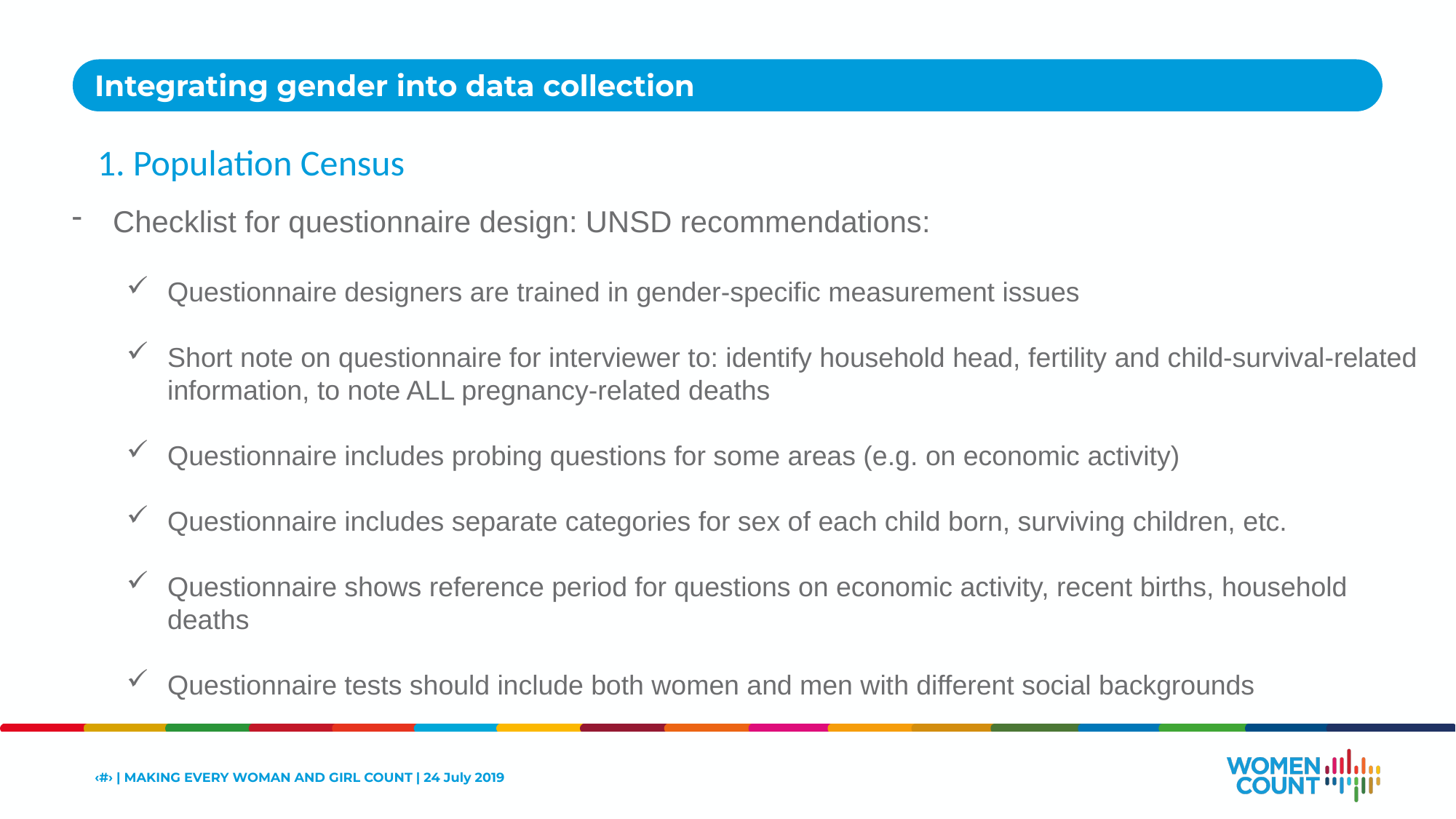

Integrating gender into data collection
1. Population Census
Checklist for questionnaire design: UNSD recommendations:

Questionnaire designers are trained in gender-specific measurement issues

Short note on questionnaire for interviewer to: identify household head, fertility and child-survival-related information, to note ALL pregnancy-related deaths

Questionnaire includes probing questions for some areas (e.g. on economic activity)

Questionnaire includes separate categories for sex of each child born, surviving children, etc.

Questionnaire shows reference period for questions on economic activity, recent births, household deaths

Questionnaire tests should include both women and men with different social backgrounds

‹#› | MAKING EVERY WOMAN AND GIRL COUNT | 24 July 2019